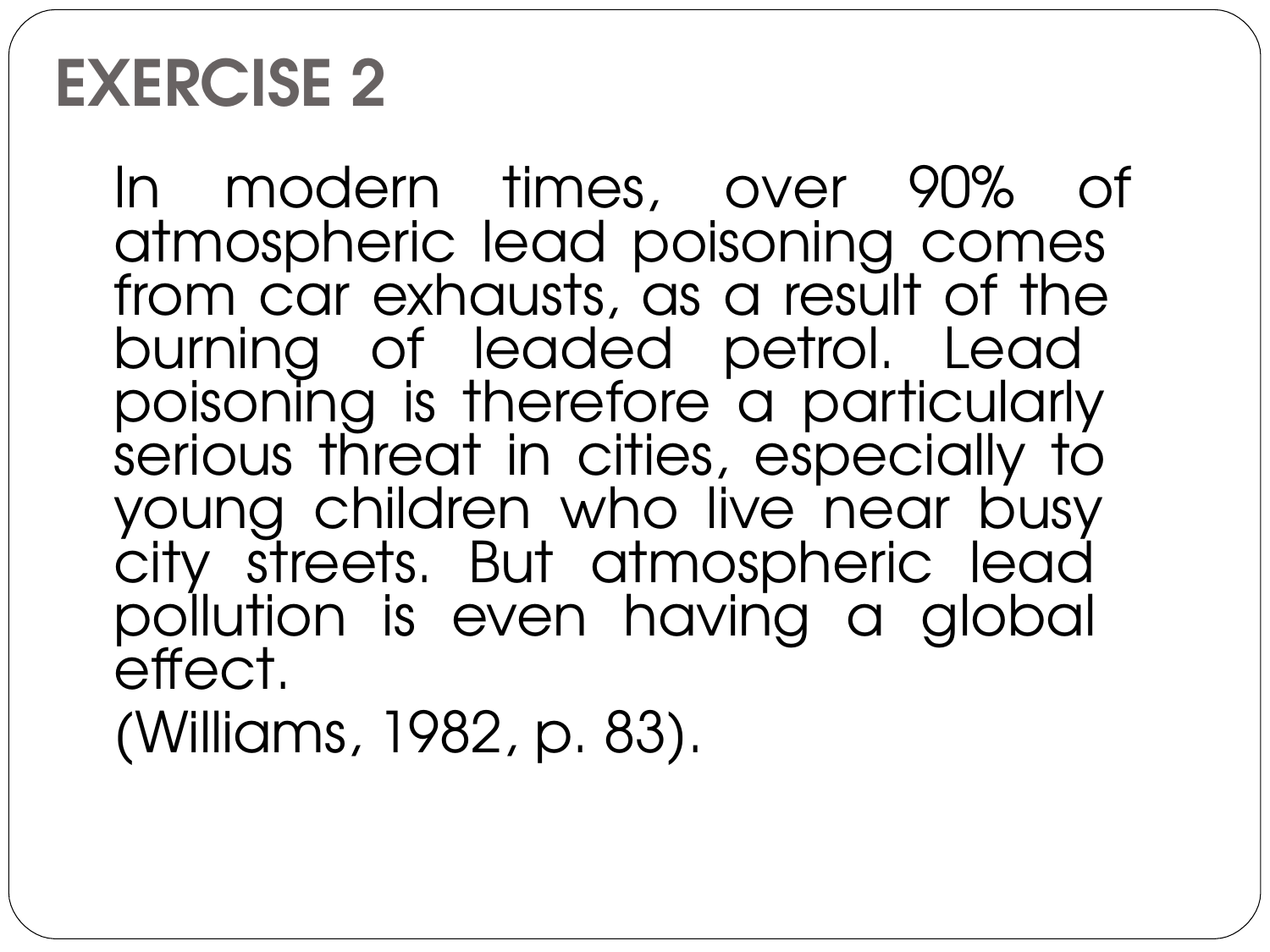

# EXERCISE 2
In	modern
times,	over	90%	of
atmospheric lead poisoning comes  from car exhausts, as a result of the  burning of leaded petrol. Lead  poisoning is therefore a particularly  serious threat in cities, especially to  young children who live near busy  city streets. But atmospheric lead  pollution is even having a global  effect.
(Williams, 1982, p. 83).